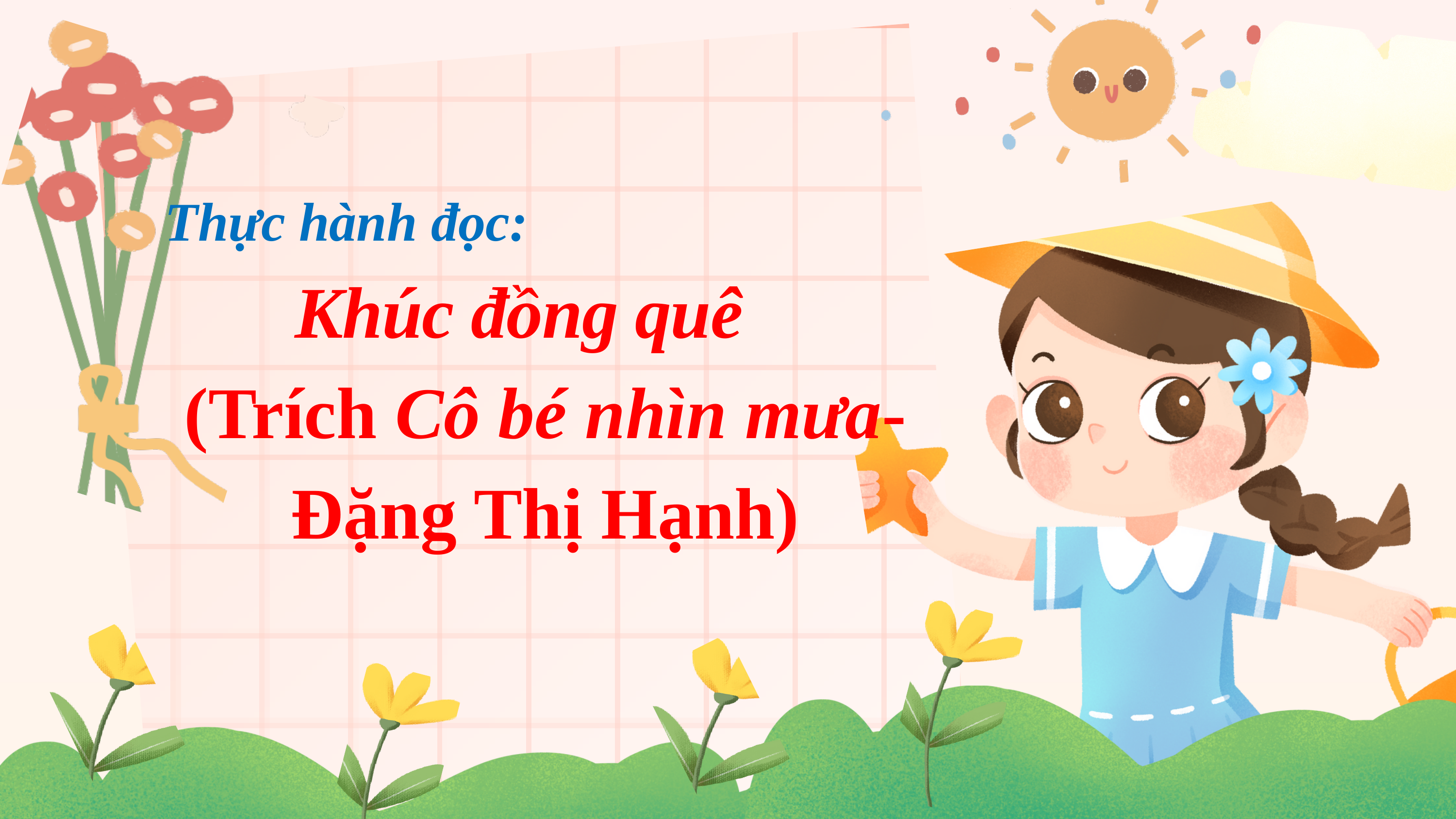

Thực hành đọc:
Khúc đồng quê
(Trích Cô bé nhìn mưa- Đặng Thị Hạnh)